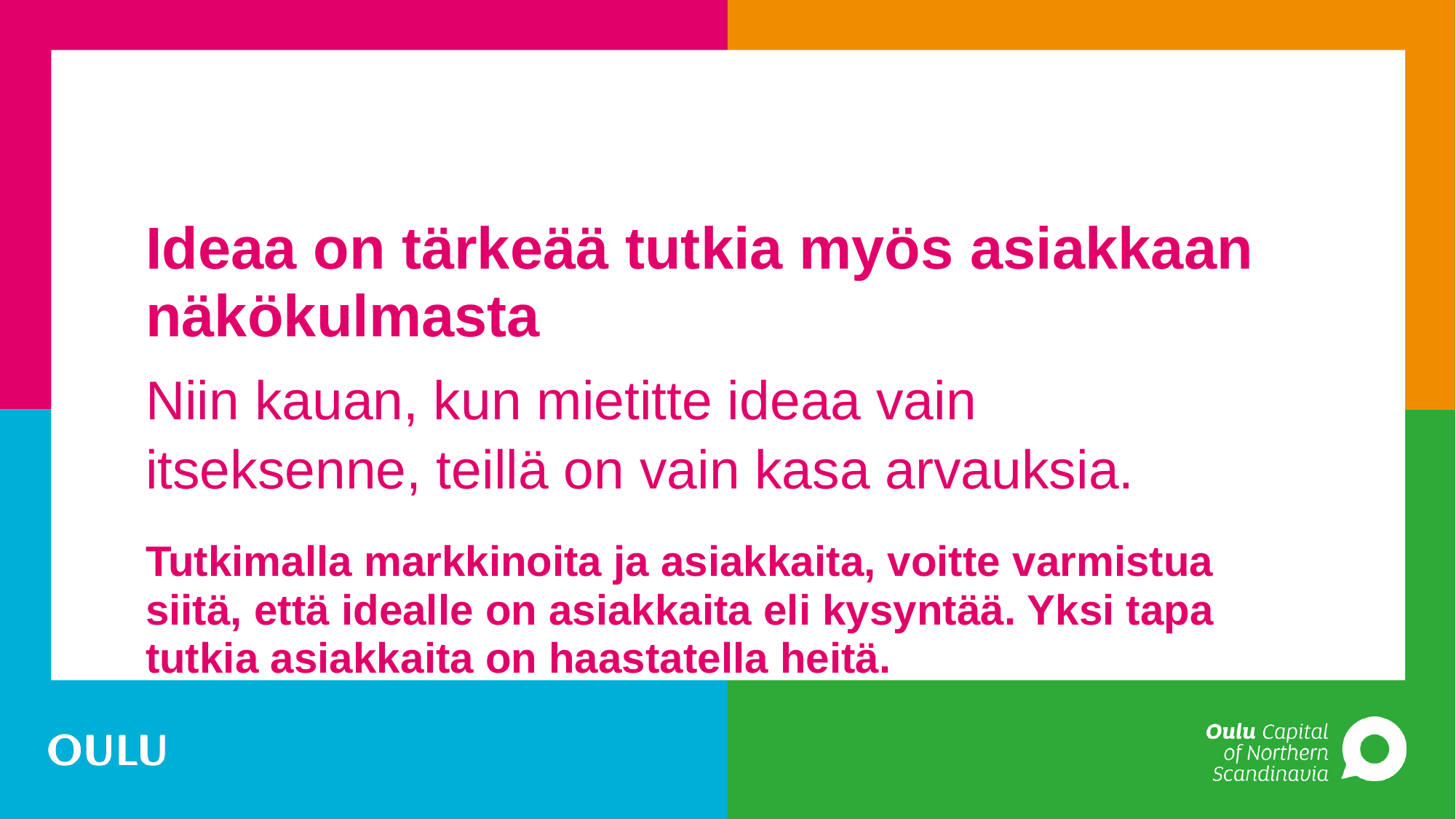

#
Ideaa on tärkeää tutkia myös asiakkaan näkökulmasta
Niin kauan, kun mietitte ideaa vain itseksenne, teillä on vain kasa arvauksia.
Tutkimalla markkinoita ja asiakkaita, voitte varmistua siitä, että idealle on asiakkaita eli kysyntää. Yksi tapa tutkia asiakkaita on haastatella heitä.